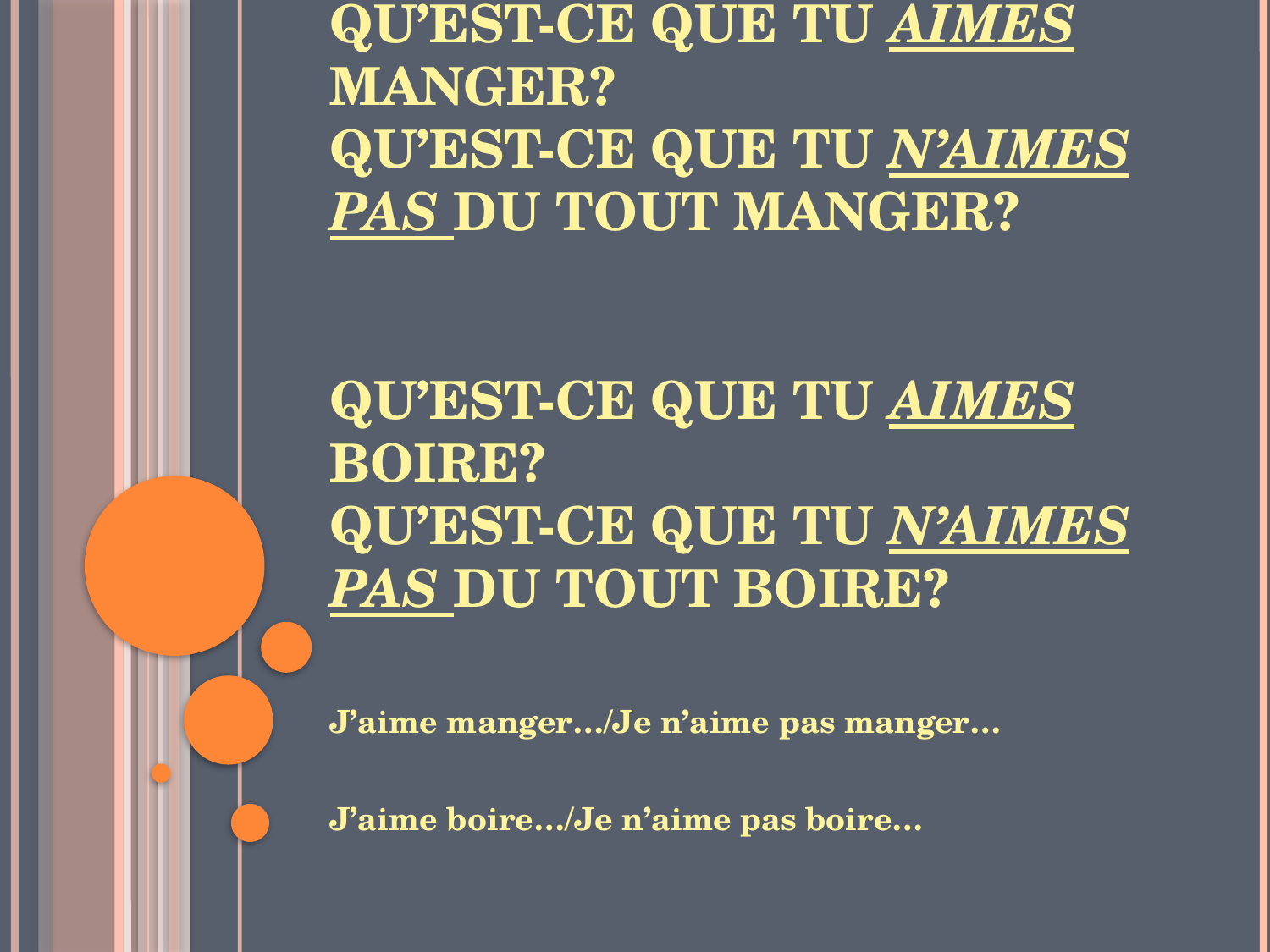

# Qu’est-ce que tu aimes manger? Qu’est-ce que tu n’aimes pas du tout manger? Qu’est-ce que tu aimes boire? Qu’est-ce que tu n’aimes pas du tout boire?
J’aime manger…/Je n’aime pas manger…

J’aime boire…/Je n’aime pas boire…